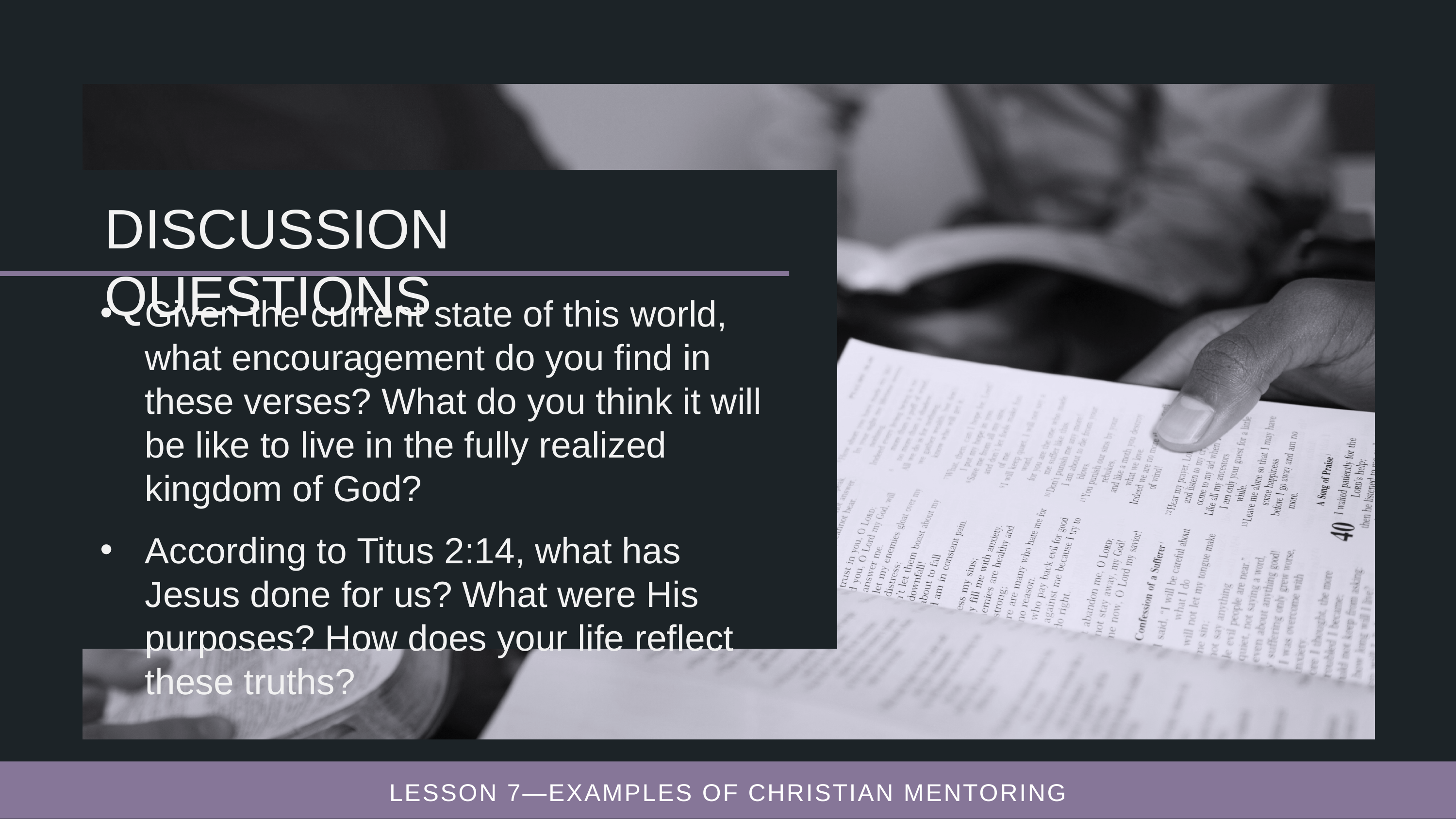

Given the current state of this world, what encouragement do you find in these verses? What do you think it will be like to live in the fully realized kingdom of God?
According to Titus 2:14, what has Jesus done for us? What were His purposes? How does your life reflect these truths?